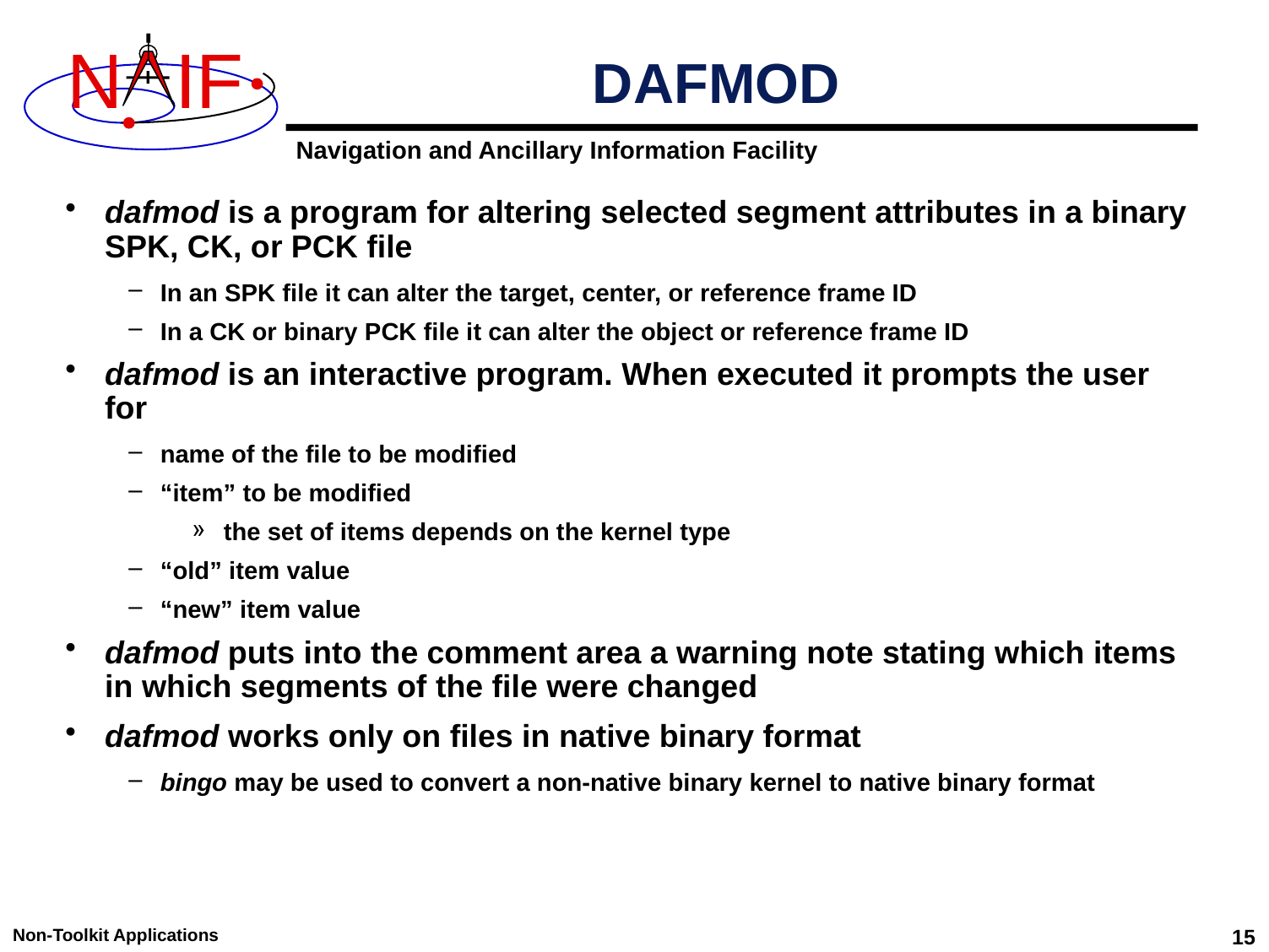

# DAFMOD
dafmod is a program for altering selected segment attributes in a binary SPK, CK, or PCK file
In an SPK file it can alter the target, center, or reference frame ID
In a CK or binary PCK file it can alter the object or reference frame ID
dafmod is an interactive program. When executed it prompts the user for
name of the file to be modified
“item” to be modified
the set of items depends on the kernel type
“old” item value
“new” item value
dafmod puts into the comment area a warning note stating which items in which segments of the file were changed
dafmod works only on files in native binary format
bingo may be used to convert a non-native binary kernel to native binary format
Non-Toolkit Applications
15